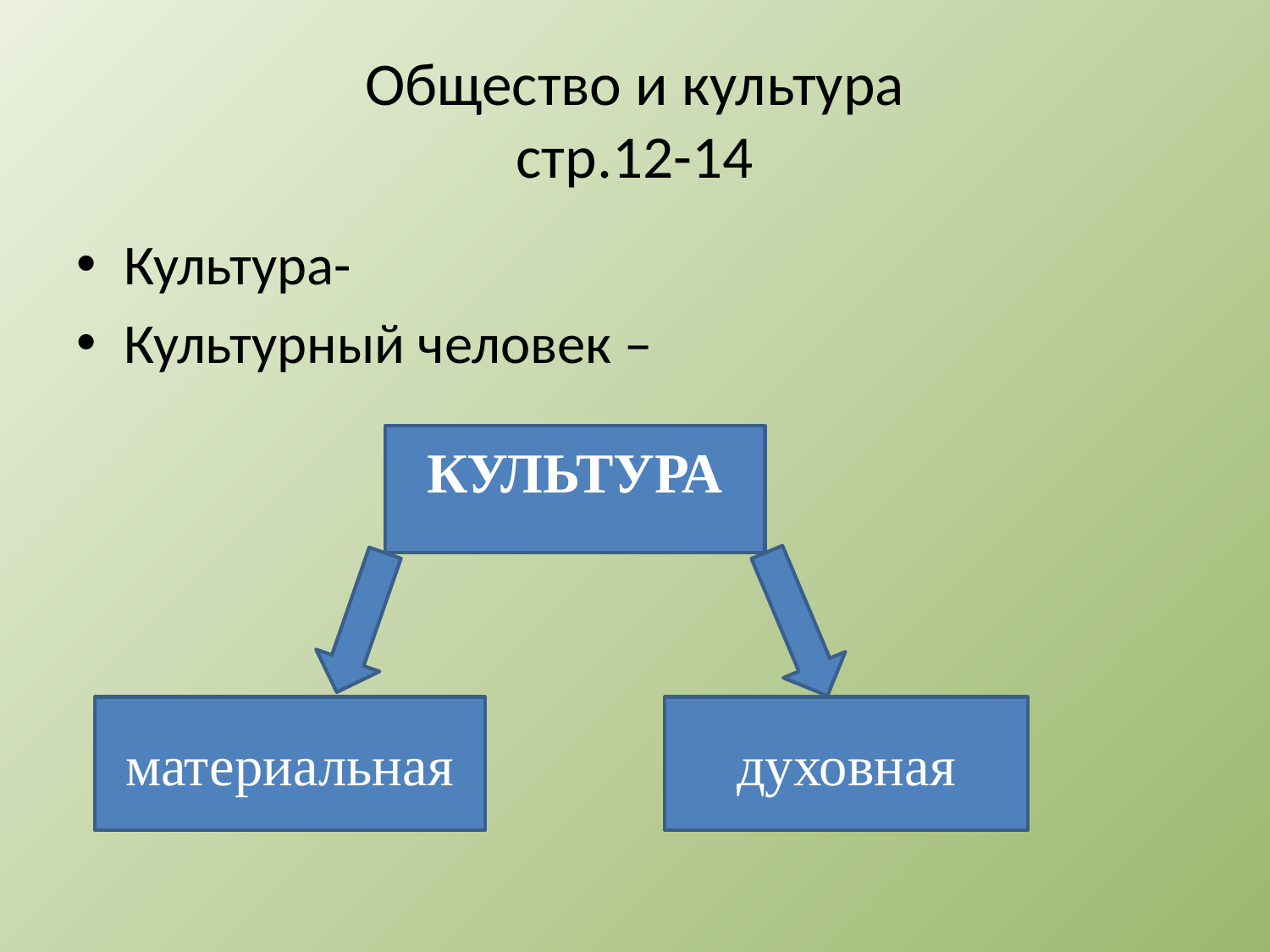

# Общество и культура стр.12-14
Культура-
Культурный человек –

КУЛЬТУРА

материальная
духовная